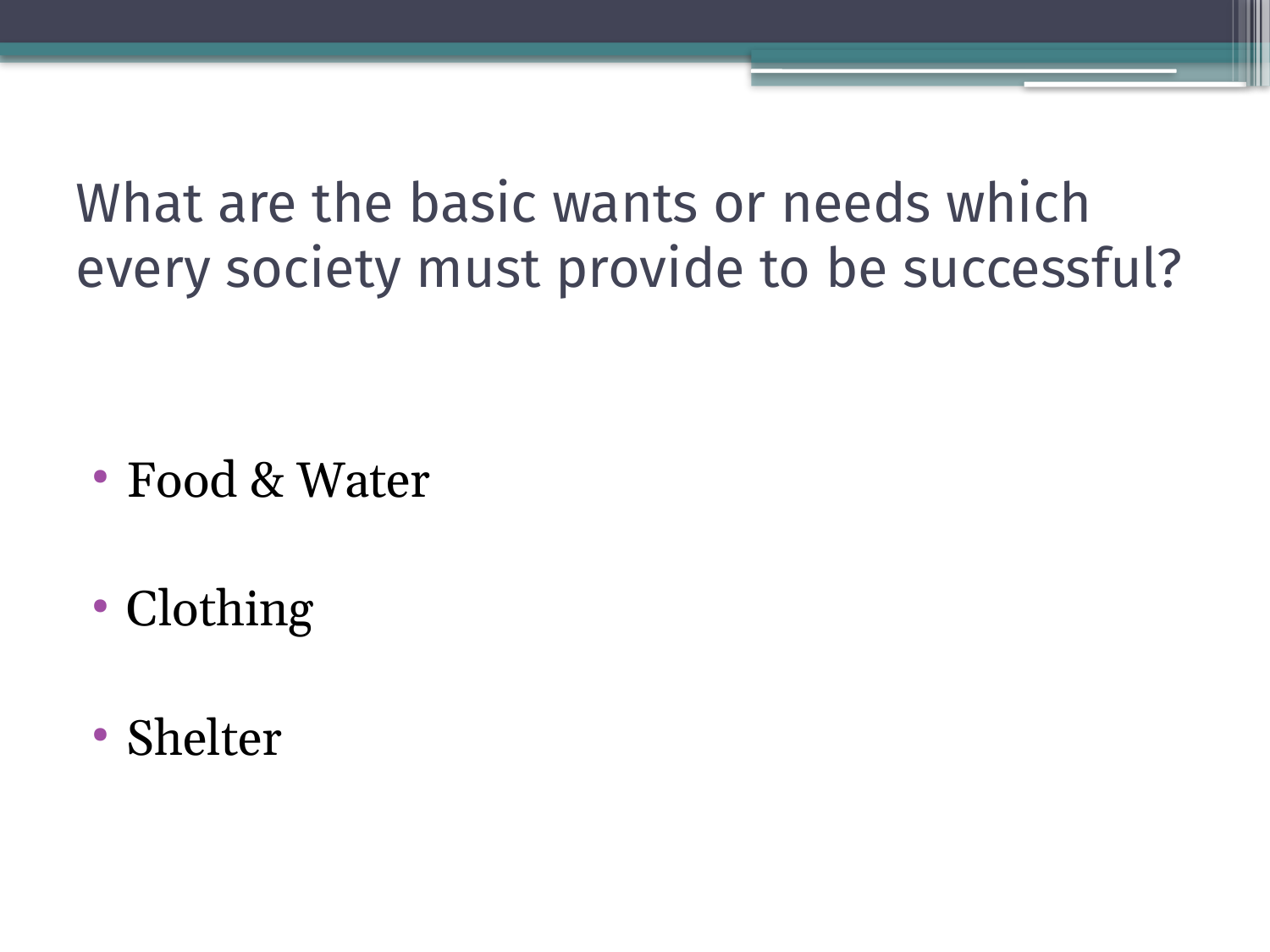

# What are the basic wants or needs which every society must provide to be successful?

Food & Water

Clothing

Shelter